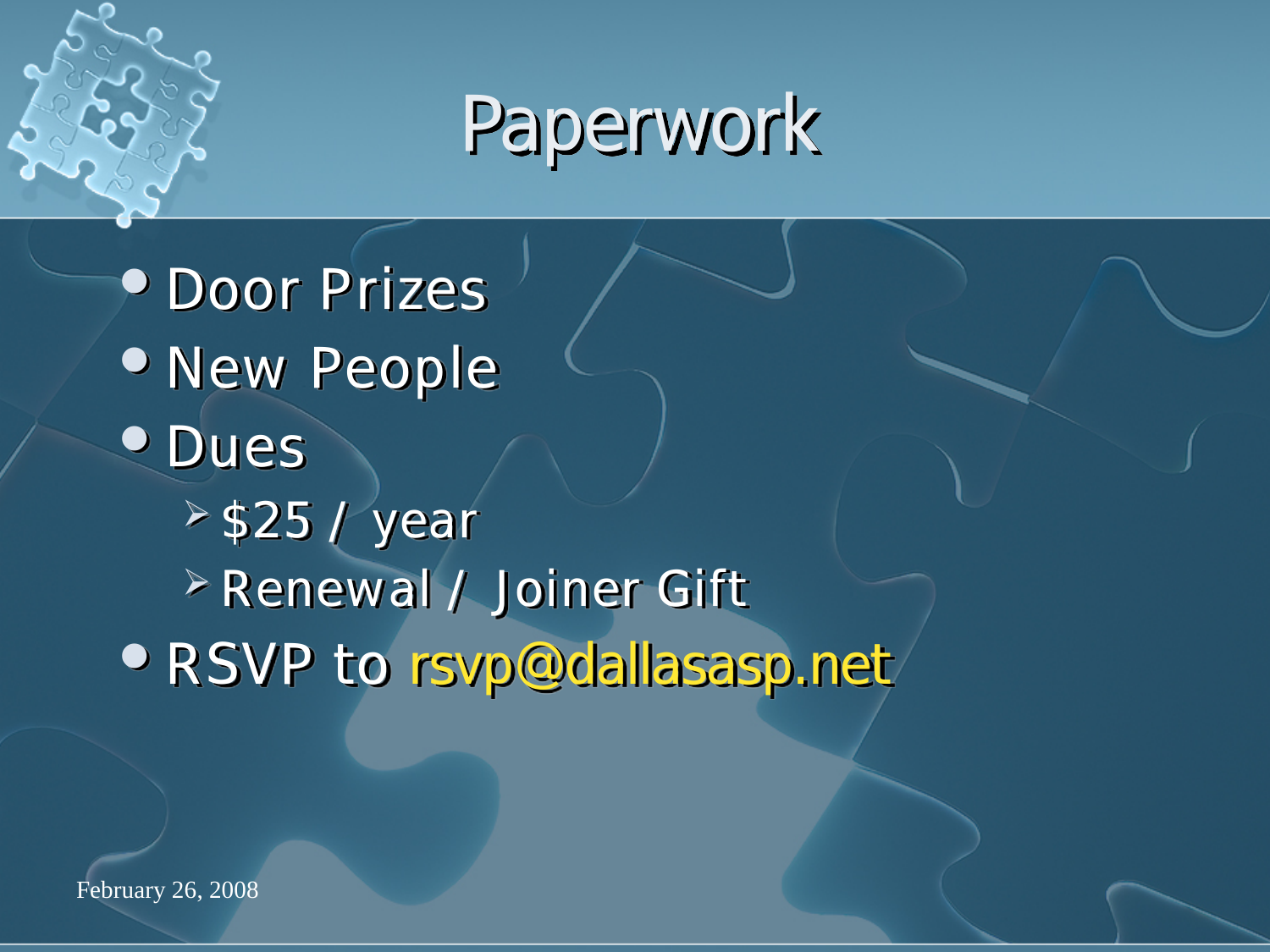

# Paperwork
Door Prizes
New People
Dues
$25 / year
Renewal / Joiner Gift
RSVP to rsvp@dallasasp.net
February 26, 2008